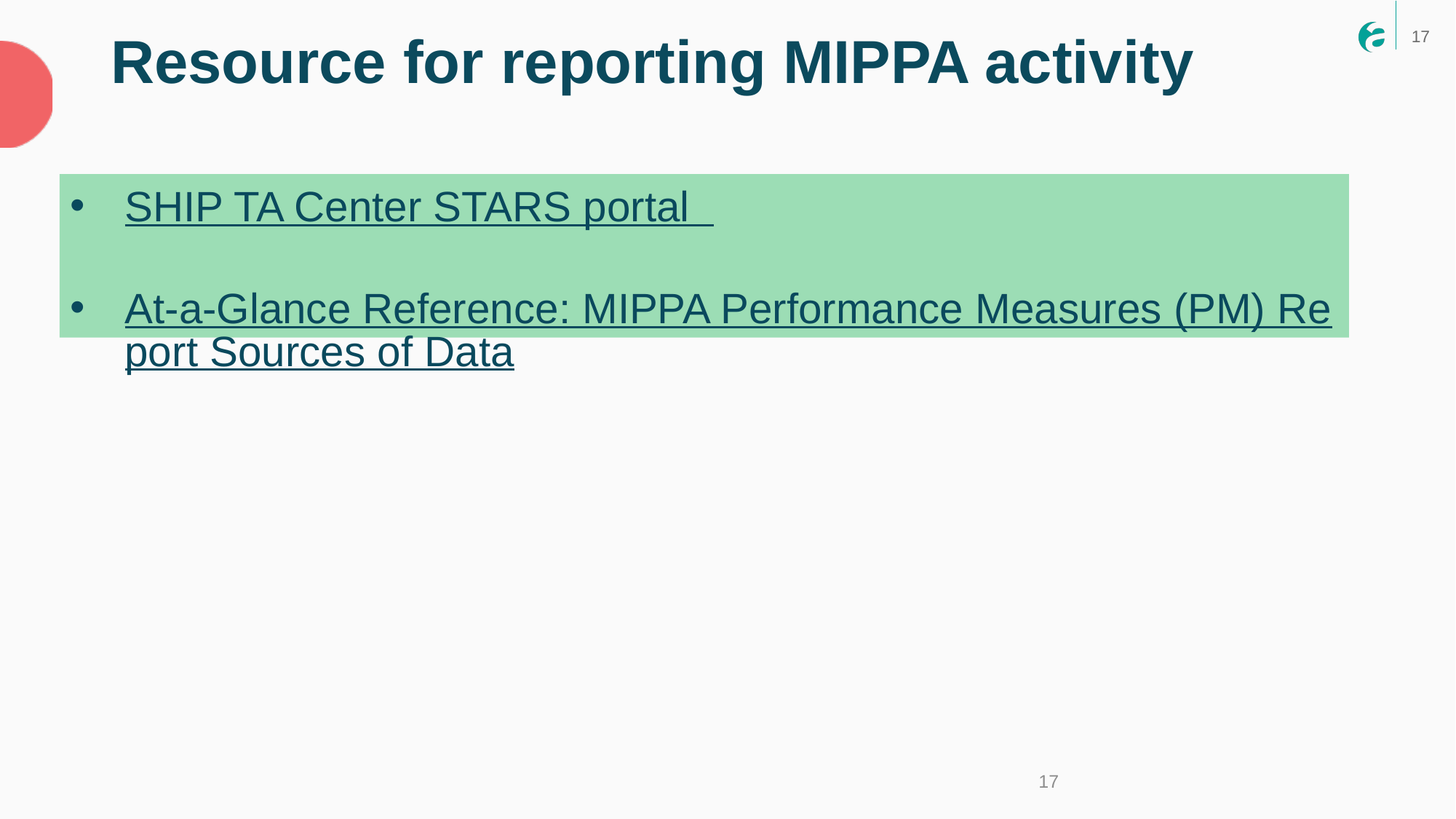

Resource for reporting MIPPA activity
SHIP TA Center STARS portal

At-a-Glance Reference: MIPPA Performance Measures (PM) Report Sources of Data
17